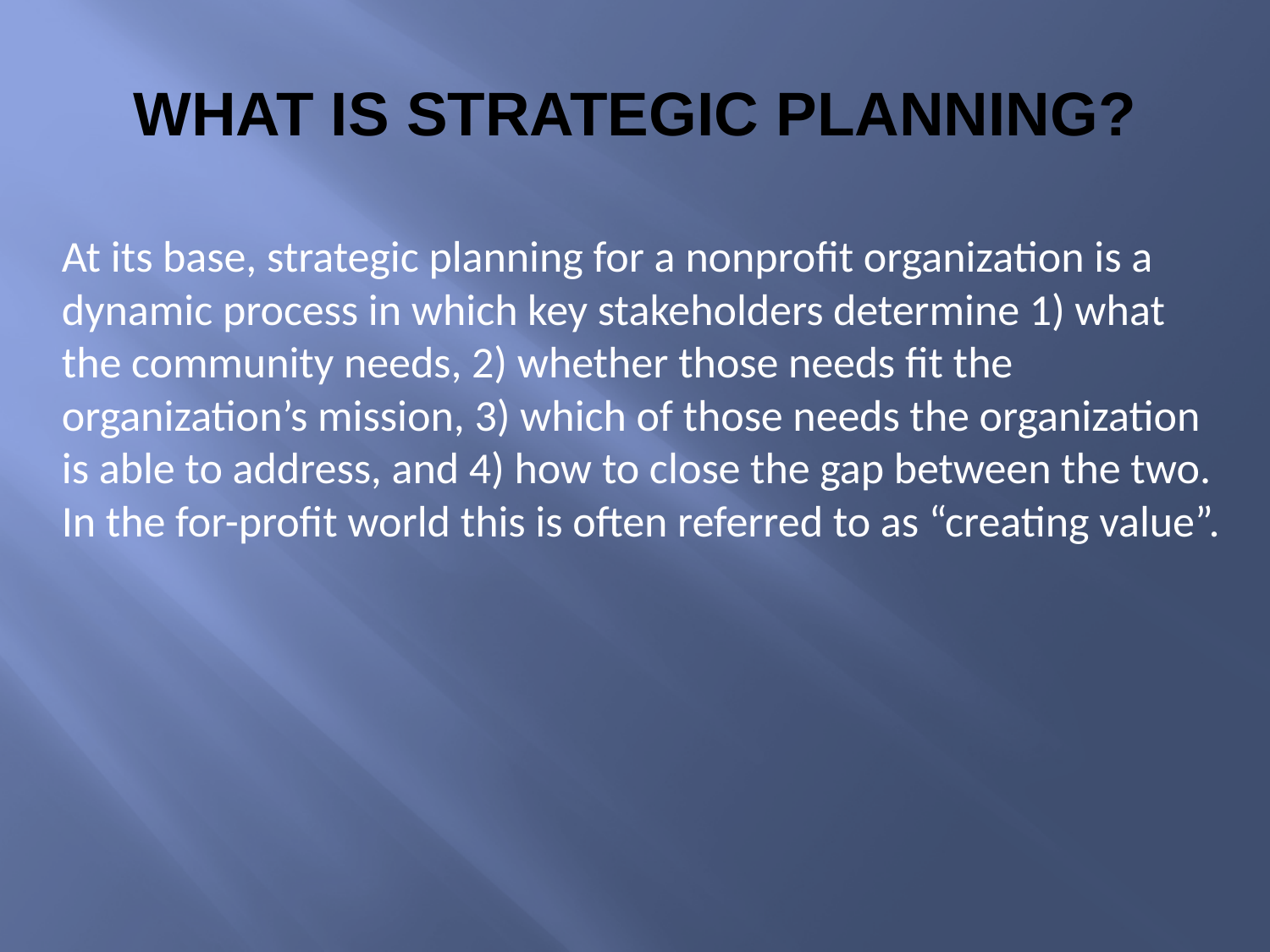

# WHAT IS STRATEGIC PLANNING?
At its base, strategic planning for a nonprofit organization is a
dynamic process in which key stakeholders determine 1) what
the community needs, 2) whether those needs fit the
organization’s mission, 3) which of those needs the organization
is able to address, and 4) how to close the gap between the two.
In the for-profit world this is often referred to as “creating value”.